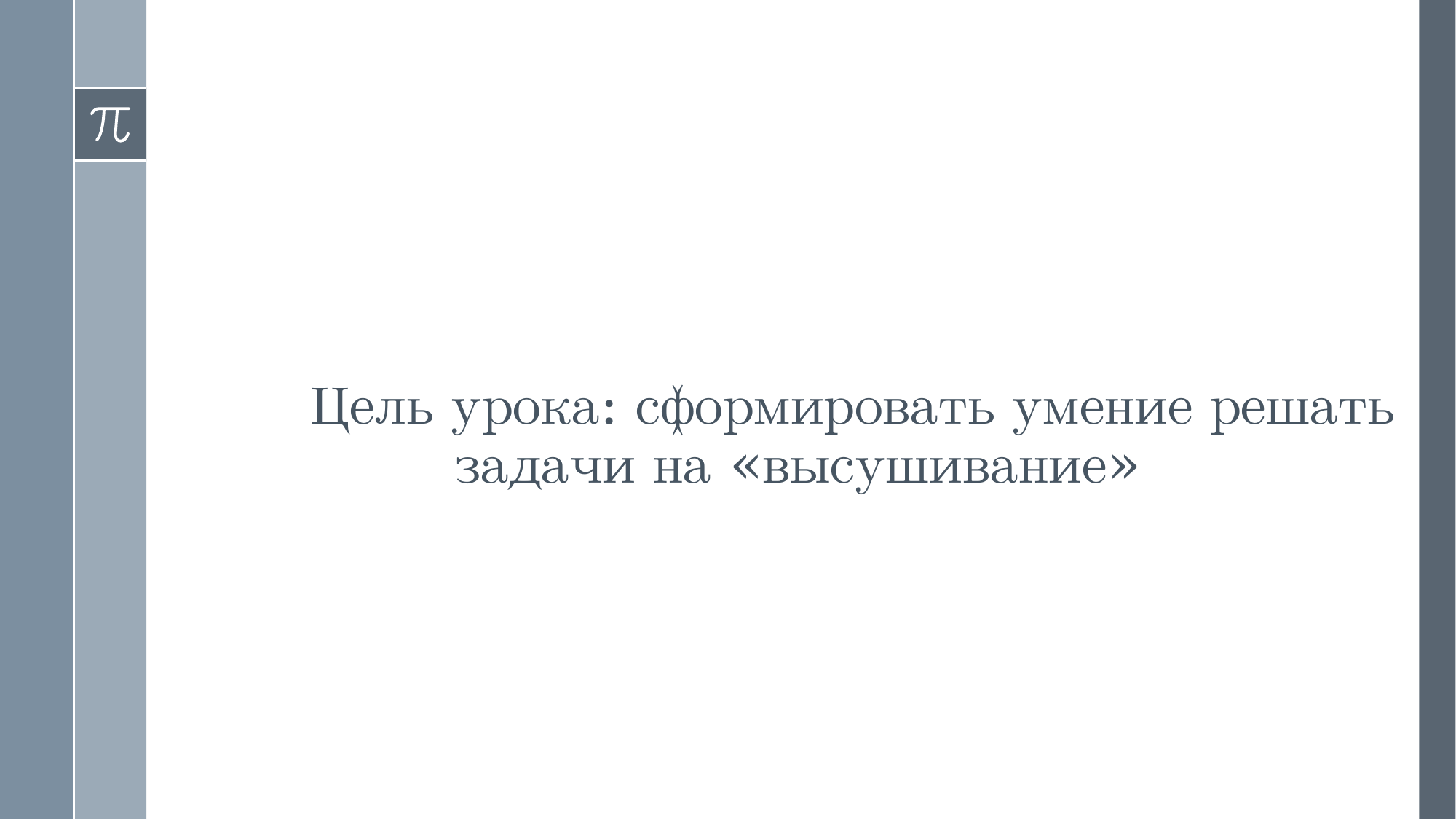

# Цель урока: сформировать умение решать задачи на «высушивание»